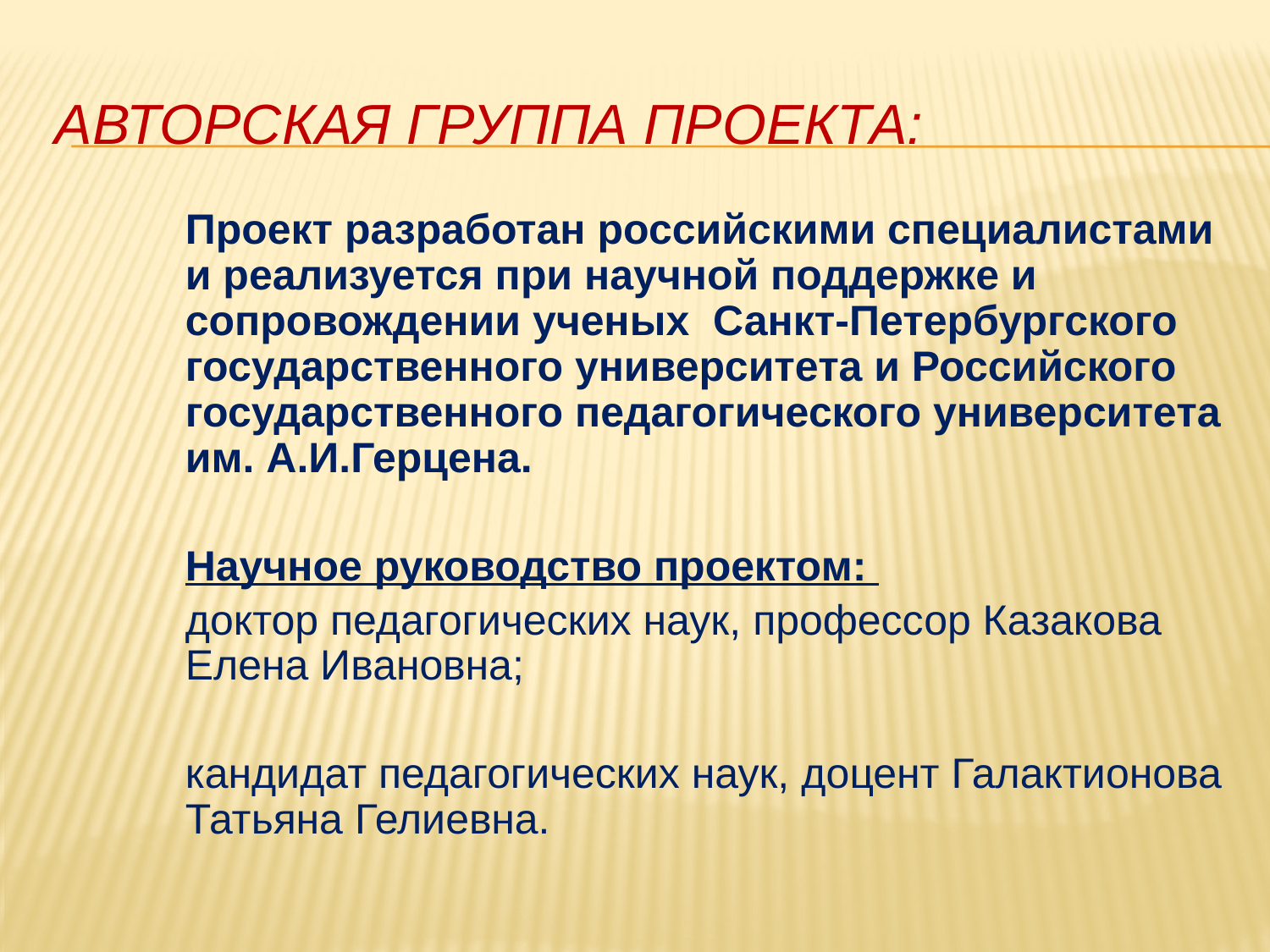

# Авторская группа проекта:
	Проект разработан российскими специалистами и реализуется при научной поддержке и  сопровождении ученых  Санкт-Петербургского государственного университета и Российского государственного педагогического университета им. А.И.Герцена.

	Научное руководство проектом:
	доктор педагогических наук, профессор Казакова Елена Ивановна;

	кандидат педагогических наук, доцент Галактионова Татьяна Гелиевна.